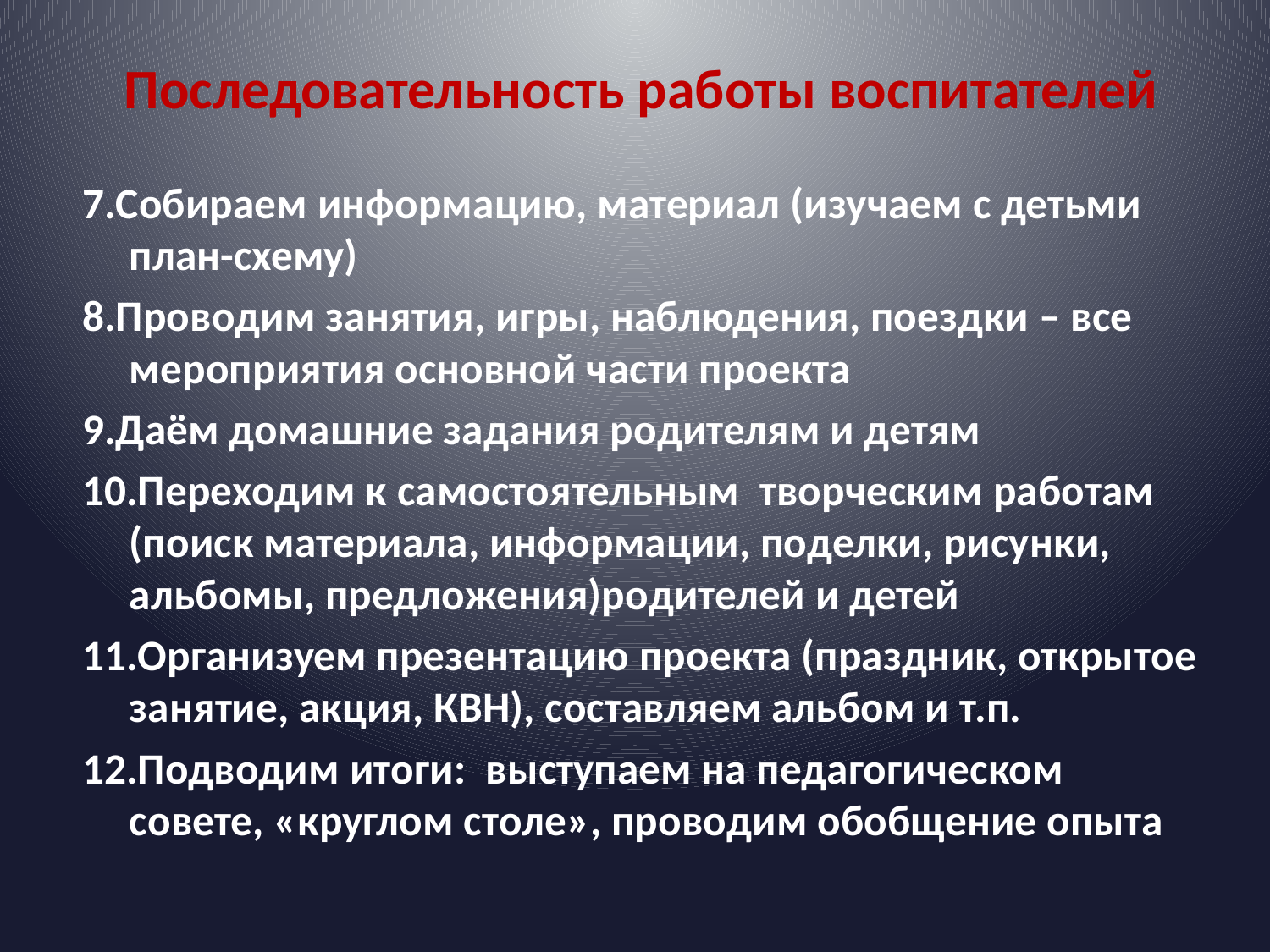

# Последовательность работы воспитателей
7.Собираем информацию, материал (изучаем с детьми план-схему)
8.Проводим занятия, игры, наблюдения, поездки – все мероприятия основной части проекта
9.Даём домашние задания родителям и детям
10.Переходим к самостоятельным  творческим работам (поиск материала, информации, поделки, рисунки, альбомы, предложения)родителей и детей
11.Организуем презентацию проекта (праздник, открытое занятие, акция, КВН), составляем альбом и т.п.
12.Подводим итоги:  выступаем на педагогическом совете, «круглом столе», проводим обобщение опыта